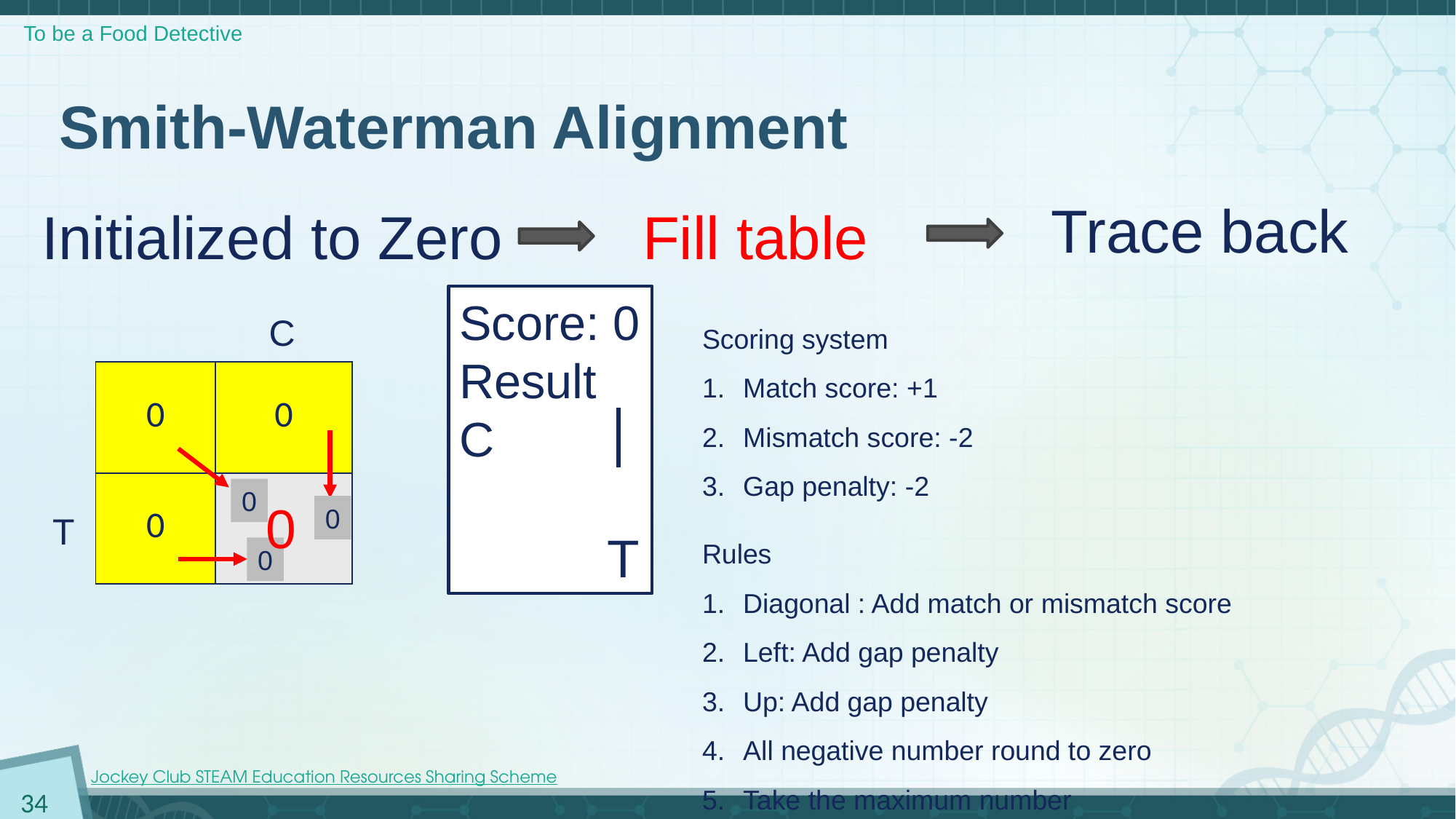

# Smith-Waterman Alignment
Trace back
Initialized to Zero
Fill table

Score: 0
Result  C

           T
Scoring system
Match score: +1
Mismatch score: -2
Gap penalty: -2
C
| 0 | 0 |
| --- | --- |
| 0 |  |
| 0 | 0 |
| --- | --- |
| 0 |  |
-2
0
0
0
-2
T
Rules
Diagonal : Add match or mismatch score
Left: Add gap penalty
Up: Add gap penalty
All negative number round to zero
Take the maximum number
0
-2
34